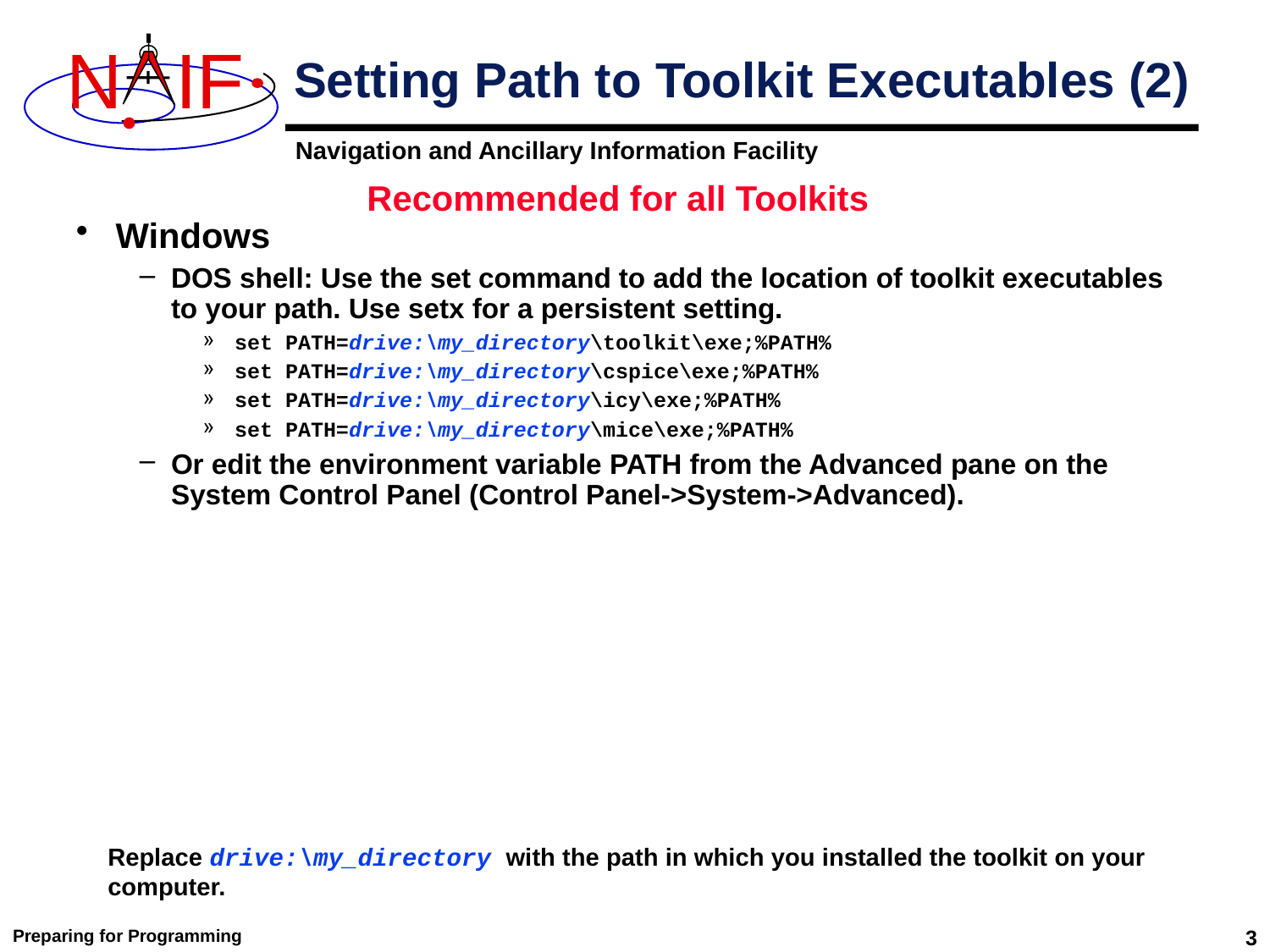

# Setting Path to Toolkit Executables (2)
Recommended for all Toolkits
Windows
DOS shell: Use the set command to add the location of toolkit executables to your path. Use setx for a persistent setting.
set PATH=drive:\my_directory\toolkit\exe;%PATH%
set PATH=drive:\my_directory\cspice\exe;%PATH%
set PATH=drive:\my_directory\icy\exe;%PATH%
set PATH=drive:\my_directory\mice\exe;%PATH%
Or edit the environment variable PATH from the Advanced pane on the System Control Panel (Control Panel->System->Advanced).
Replace drive:\my_directory with the path in which you installed the toolkit on your computer.
Preparing for Programming
3